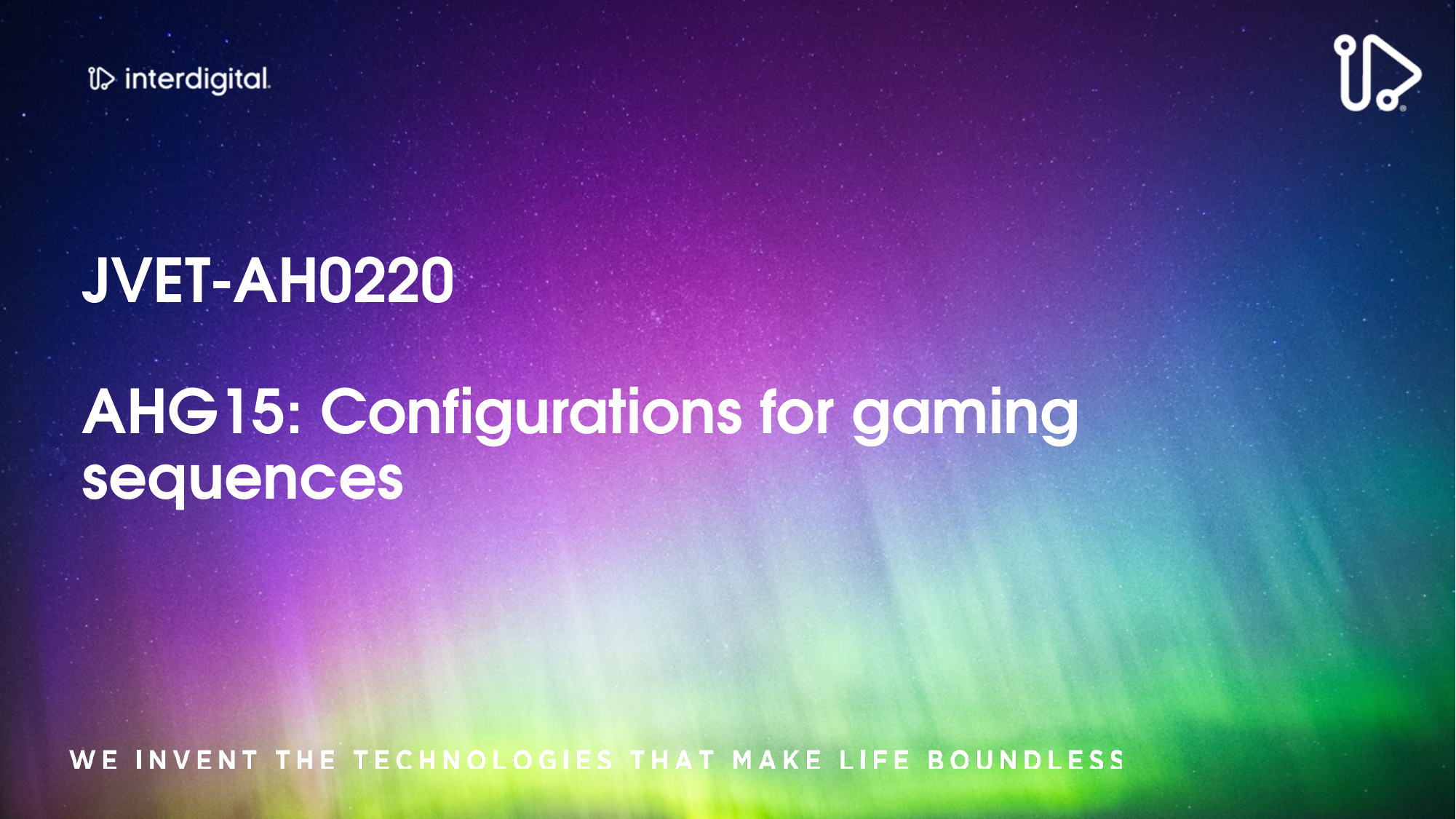

# JVET-AH0220 AHG15: Configurations for gaming sequences